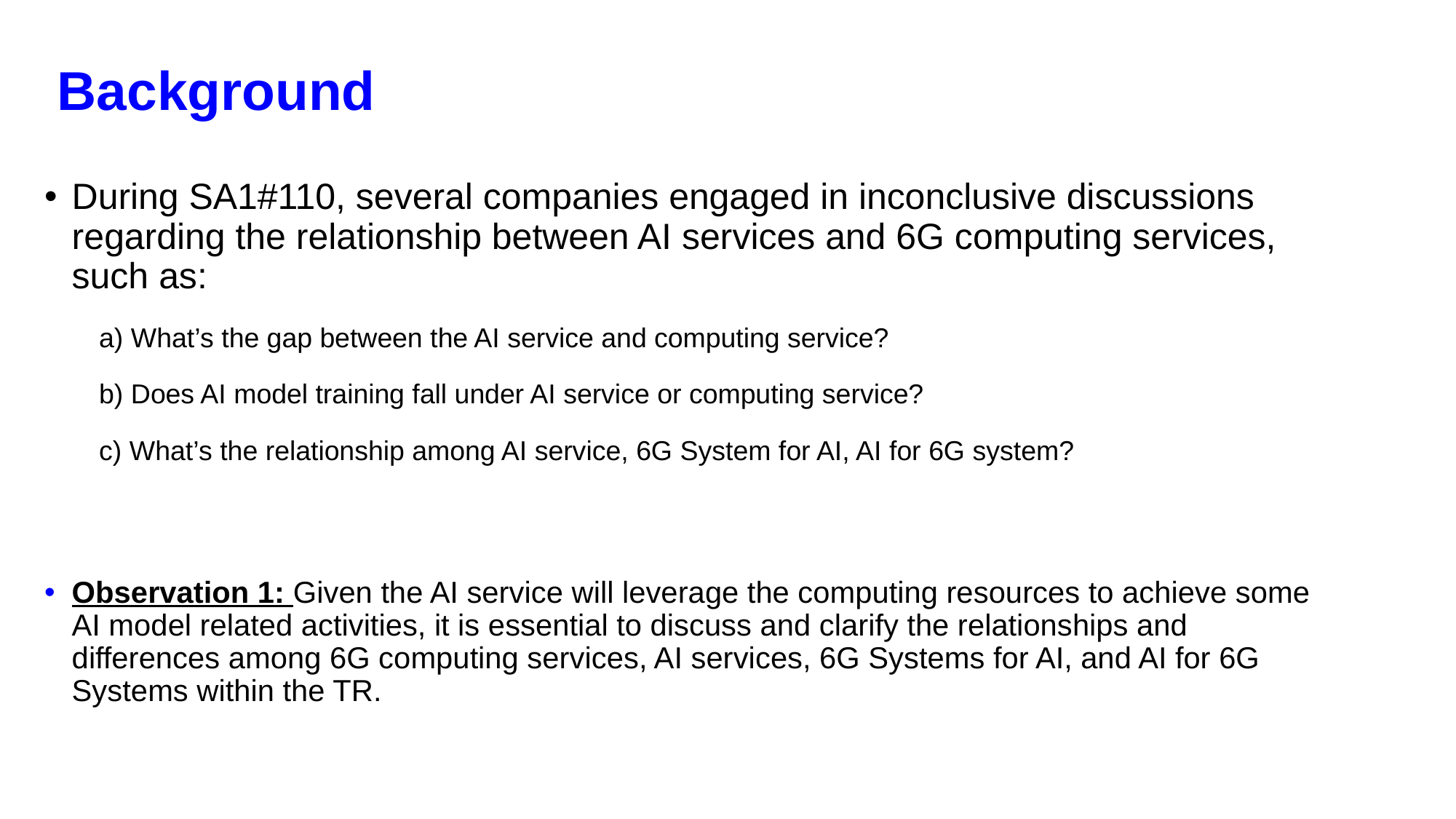

# Background
During SA1#110, several companies engaged in inconclusive discussions regarding the relationship between AI services and 6G computing services, such as:
a) What’s the gap between the AI service and computing service?
b) Does AI model training fall under AI service or computing service?
c) What’s the relationship among AI service, 6G System for AI, AI for 6G system?

Observation 1: Given the AI service will leverage the computing resources to achieve some AI model related activities, it is essential to discuss and clarify the relationships and differences among 6G computing services, AI services, 6G Systems for AI, and AI for 6G Systems within the TR.